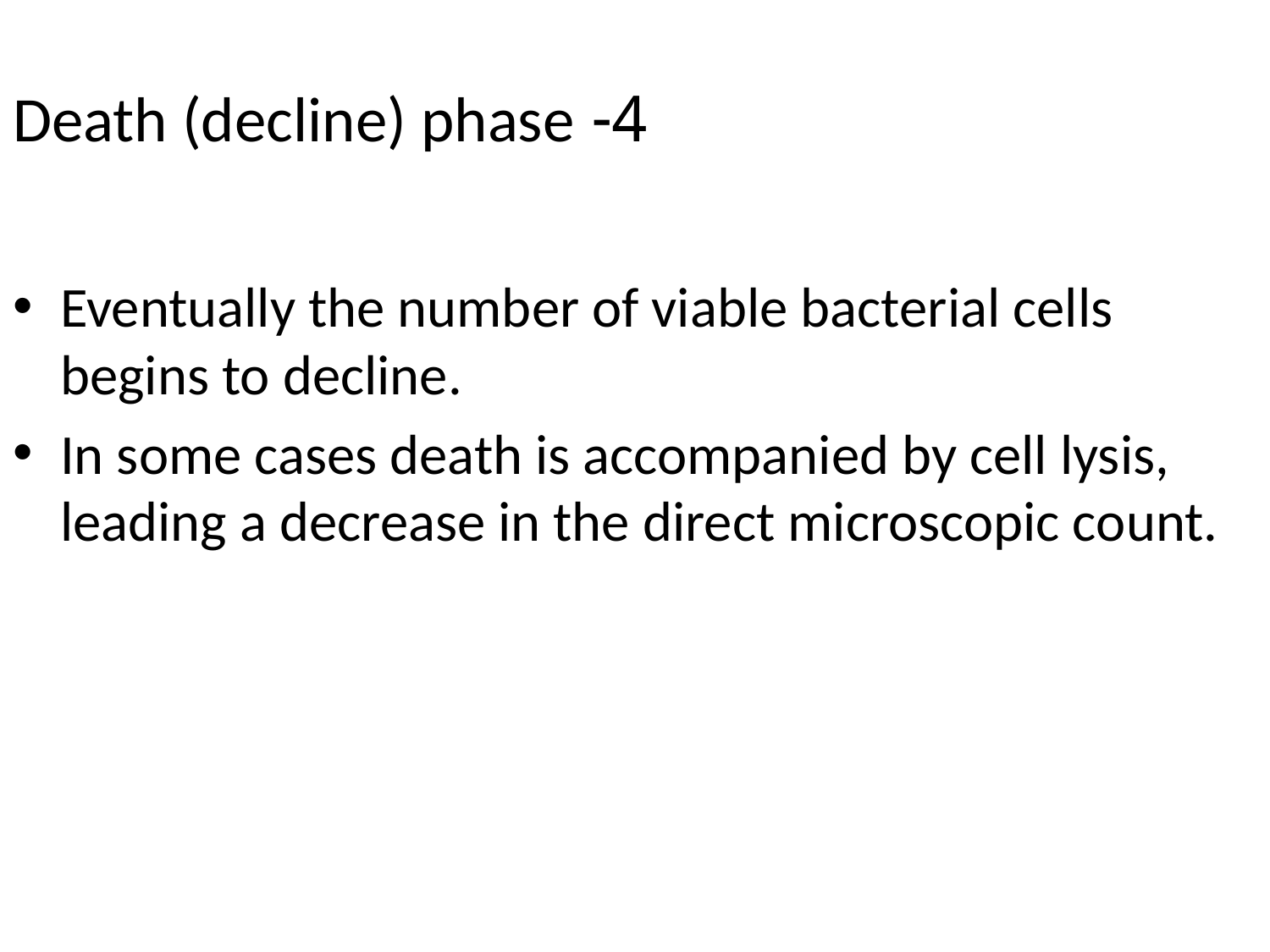

# 4- Death (decline) phase
Eventually the number of viable bacterial cells begins to decline.
In some cases death is accompanied by cell lysis, leading a decrease in the direct microscopic count.